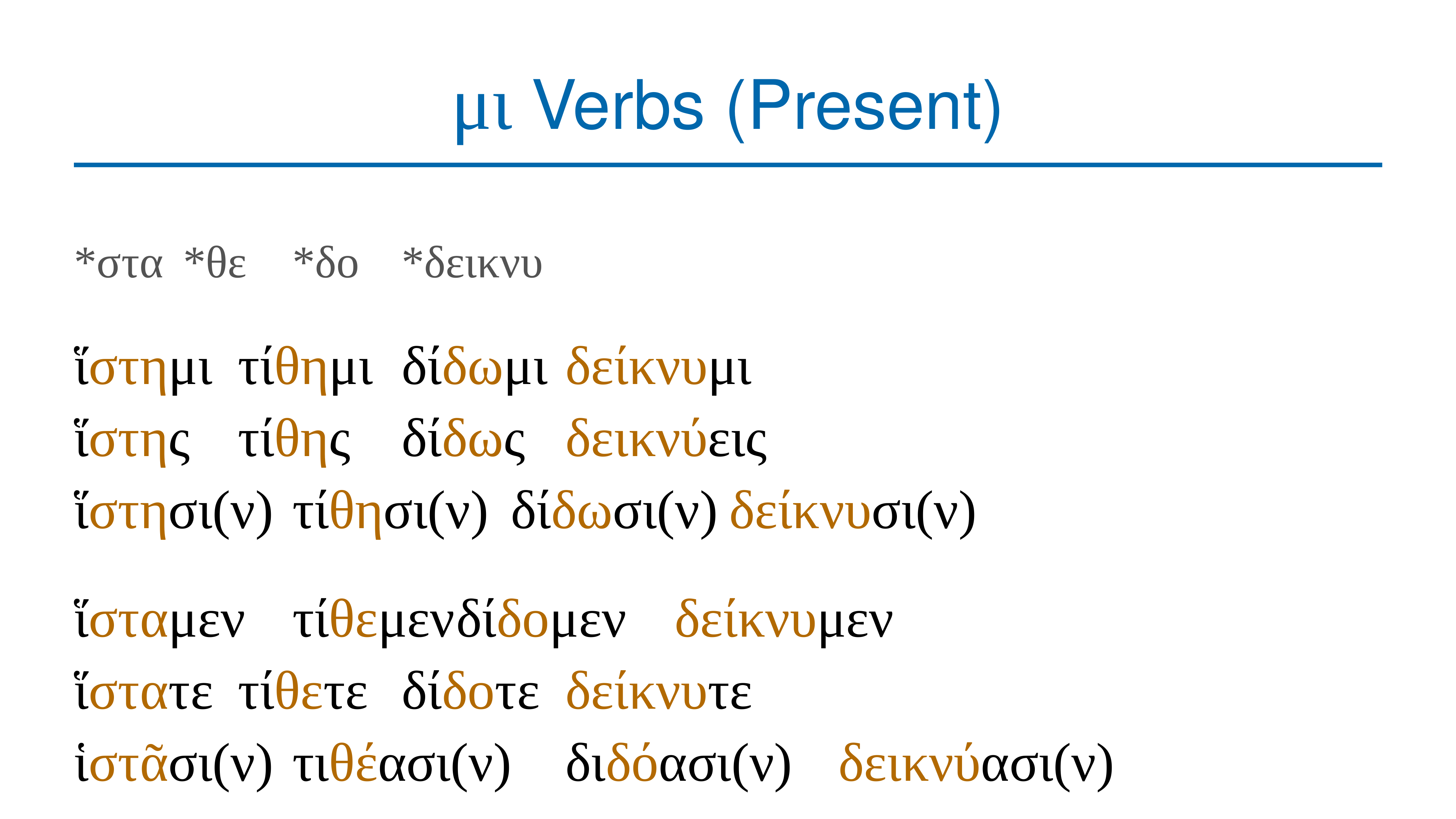

# μι Verbs (Present)
*στα	*θε	*δο	*δεικνυ
ἵστημι	τίθημι	δίδωμι	δείκνυμι
ἵστης	τίθης	δίδως	δεικνύεις
ἵστησι(ν)	τίθησι(ν)	δίδωσι(ν)	δείκνυσι(ν)
ἵσταμεν	τίθεμεν	δίδομεν	δείκνυμεν
ἵστατε	τίθετε	δίδοτε	δείκνυτε
ἱστᾶσι(ν)	τιθέασι(ν)	διδόασι(ν)	δεικνύασι(ν)